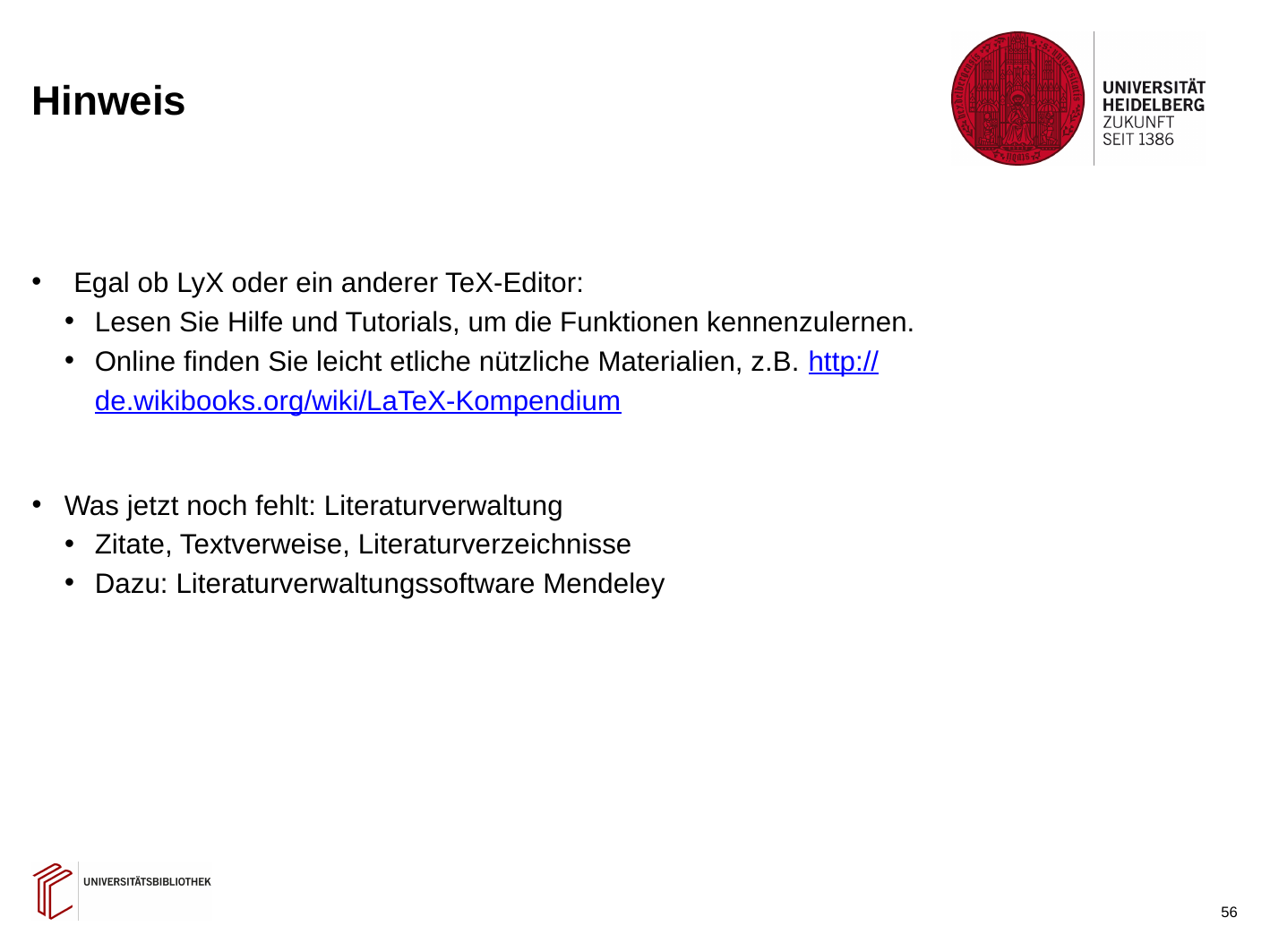

# Hinweis
Egal ob LyX oder ein anderer TeX-Editor:
Lesen Sie Hilfe und Tutorials, um die Funktionen kennenzulernen.
Online finden Sie leicht etliche nützliche Materialien, z.B. http://de.wikibooks.org/wiki/LaTeX-Kompendium

Was jetzt noch fehlt: Literaturverwaltung
Zitate, Textverweise, Literaturverzeichnisse
Dazu: Literaturverwaltungssoftware Mendeley

56